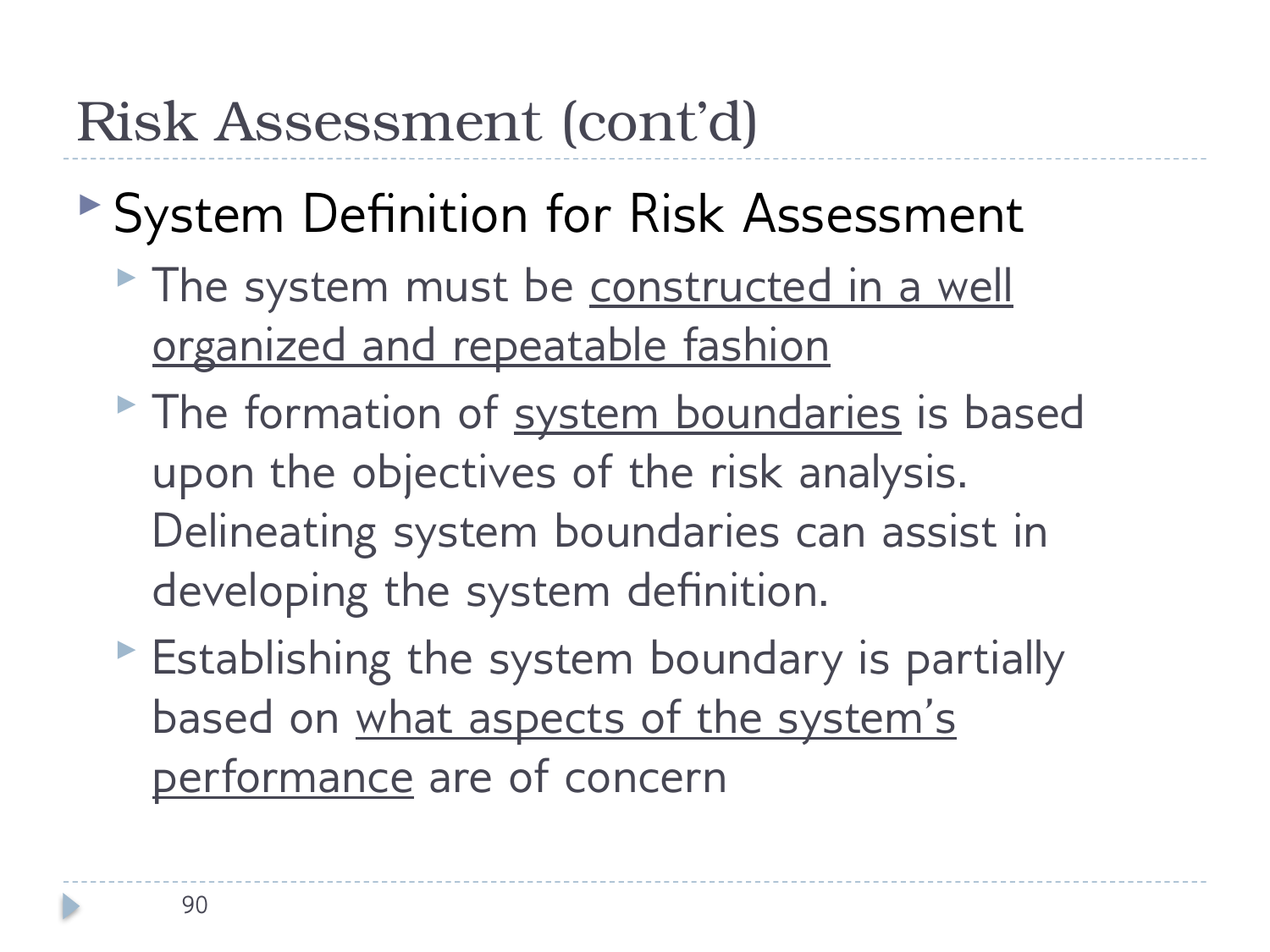

# Risk Assessment (cont’d)
System Definition for Risk Assessment
The system must be constructed in a well organized and repeatable fashion
The formation of system boundaries is based upon the objectives of the risk analysis.  Delineating system boundaries can assist in developing the system definition.
Establishing the system boundary is partially based on what aspects of the system’s performance are of concern
90